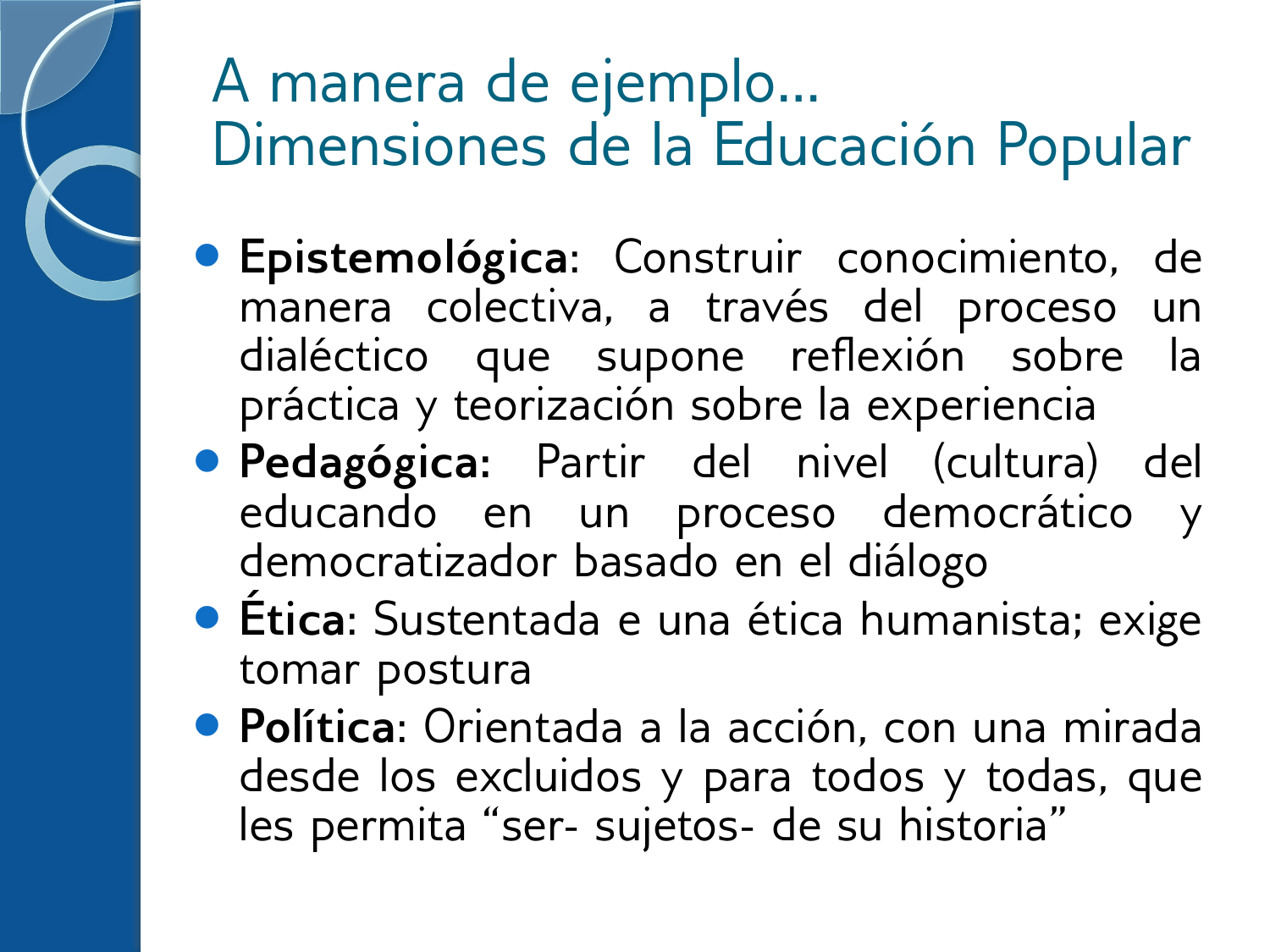

# A manera de ejemplo… Dimensiones de la Educación Popular
Epistemológica: Construir conocimiento, de manera colectiva, a través del proceso un dialéctico que supone reflexión sobre la práctica y teorización sobre la experiencia
Pedagógica: Partir del nivel (cultura) del educando en un proceso democrático y democratizador basado en el diálogo
Ética: Sustentada e una ética humanista; exige tomar postura
Política: Orientada a la acción, con una mirada desde los excluidos y para todos y todas, que les permita “ser- sujetos- de su historia”